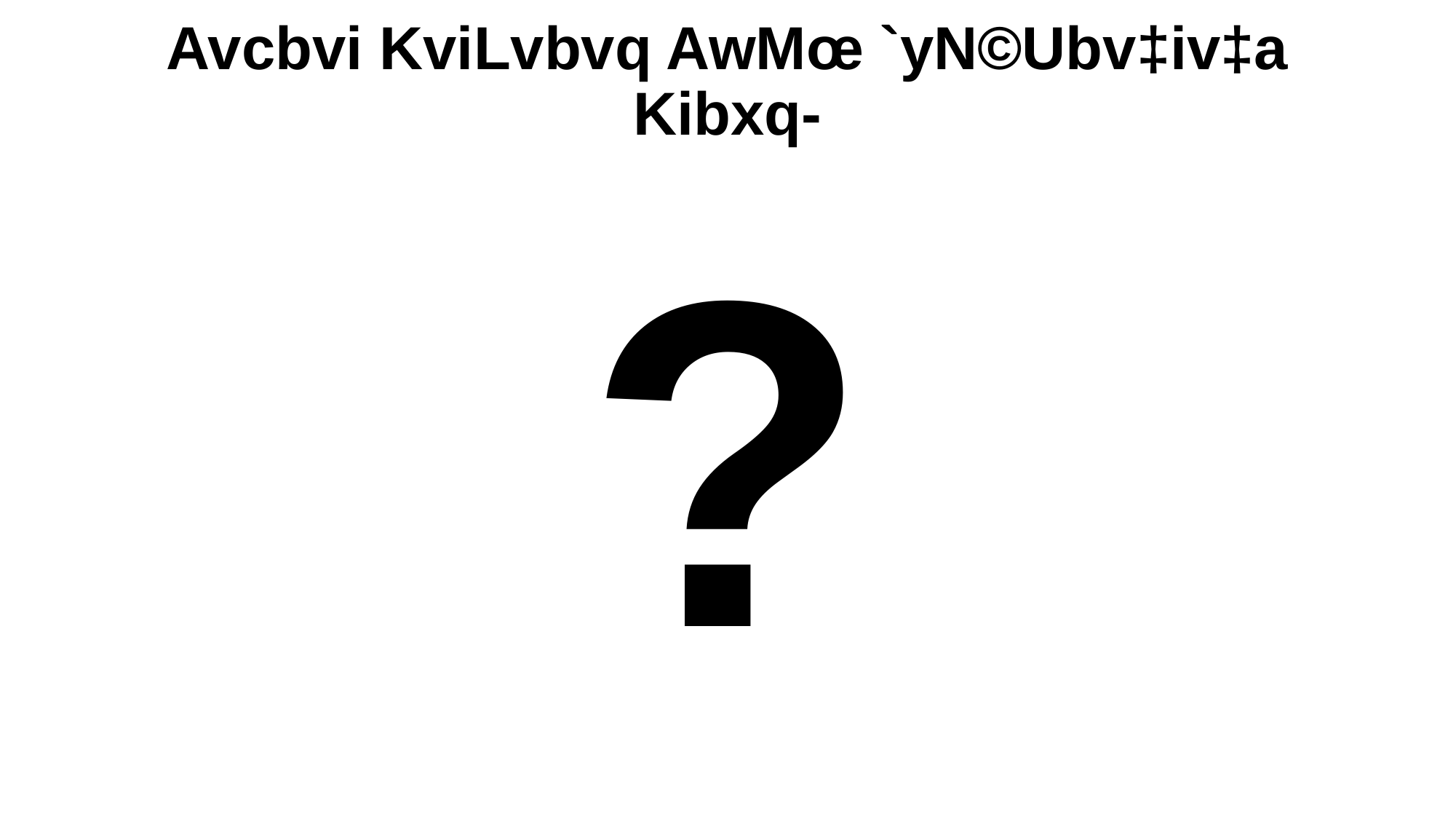

# Avcbvi KviLvbvq AwMœ `yN©Ubv‡iv‡a Kibxq-
?